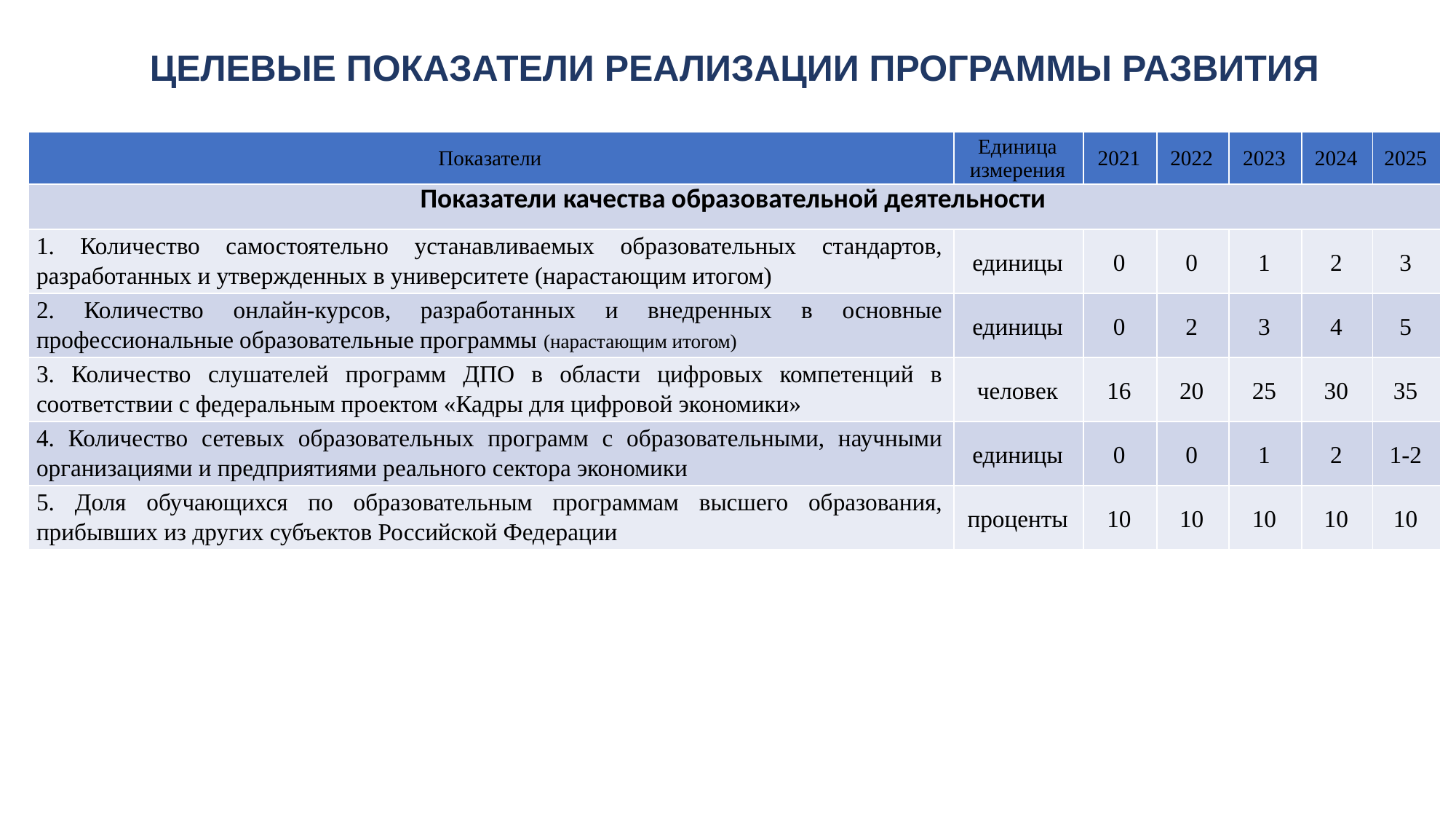

ЦЕЛЕВЫЕ ПОКАЗАТЕЛИ РЕАЛИЗАЦИИ ПРОГРАММЫ РАЗВИТИЯ
| Показатели | Единица измерения | 2021 | 2022 | 2023 | 2024 | 2025 |
| --- | --- | --- | --- | --- | --- | --- |
| Показатели качества образовательной деятельности |  |  |  |  |  |  |
| 1. Количество самостоятельно устанавливаемых образовательных стандартов, разработанных и утвержденных в университете (нарастающим итогом) | единицы | 0 | 0 | 1 | 2 | 3 |
| 2. Количество онлайн-курсов, разработанных и внедренных в основные профессиональные образовательные программы (нарастающим итогом) | единицы | 0 | 2 | 3 | 4 | 5 |
| 3. Количество слушателей программ ДПО в области цифровых компетенций в соответствии с федеральным проектом «Кадры для цифровой экономики» | человек | 16 | 20 | 25 | 30 | 35 |
| 4. Количество сетевых образовательных программ с образовательными, научными организациями и предприятиями реального сектора экономики | единицы | 0 | 0 | 1 | 2 | 1-2 |
| 5. Доля обучающихся по образовательным программам высшего образования, прибывших из других субъектов Российской Федерации | проценты | 10 | 10 | 10 | 10 | 10 |